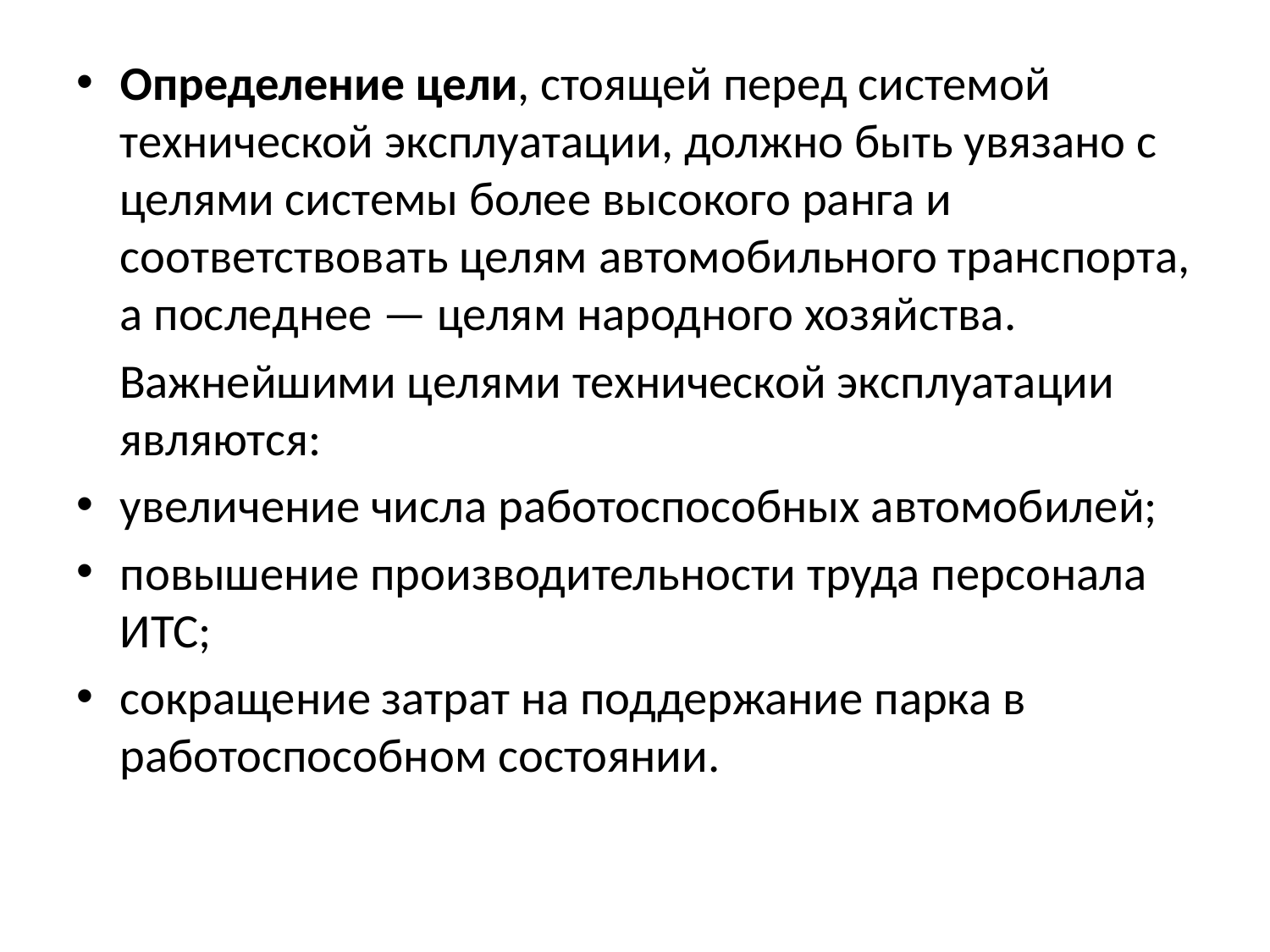

Определение цели, стоящей перед системой технической эксплуатации, должно быть увязано с целями системы более высокого ранга и соответствовать целям автомобильного транспорта, а последнее — целям народного хозяйства.
    Важнейшими целями технической эксплуатации являются:
увеличение числа работоспособных автомобилей;
повышение производительности труда персонала ИТС;
сокращение затрат на поддержание парка в работоспособном состоянии.